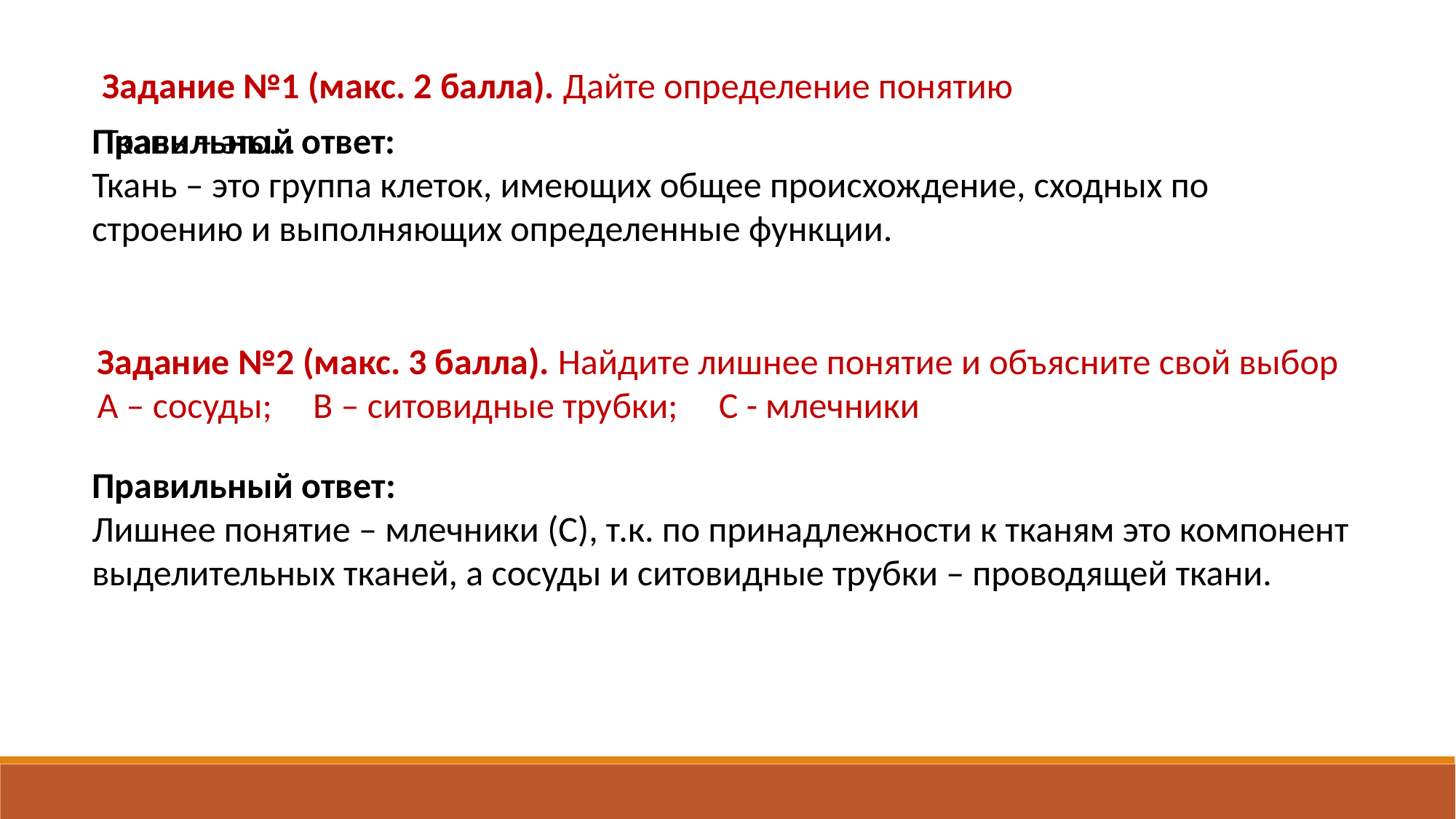

Задание №1 (макс. 2 балла). Дайте определение понятию
Правильный ответ:
Ткань – это группа клеток, имеющих общее происхождение, сходных по строению и выполняющих определенные функции.
Ткань – это…
Задание №2 (макс. 3 балла). Найдите лишнее понятие и объясните свой выбор
А – сосуды;     В – ситовидные трубки;     С - млечники
Правильный ответ:
Лишнее понятие – млечники (С), т.к. по принадлежности к тканям это компонент выделительных тканей, а сосуды и ситовидные трубки – проводящей ткани.